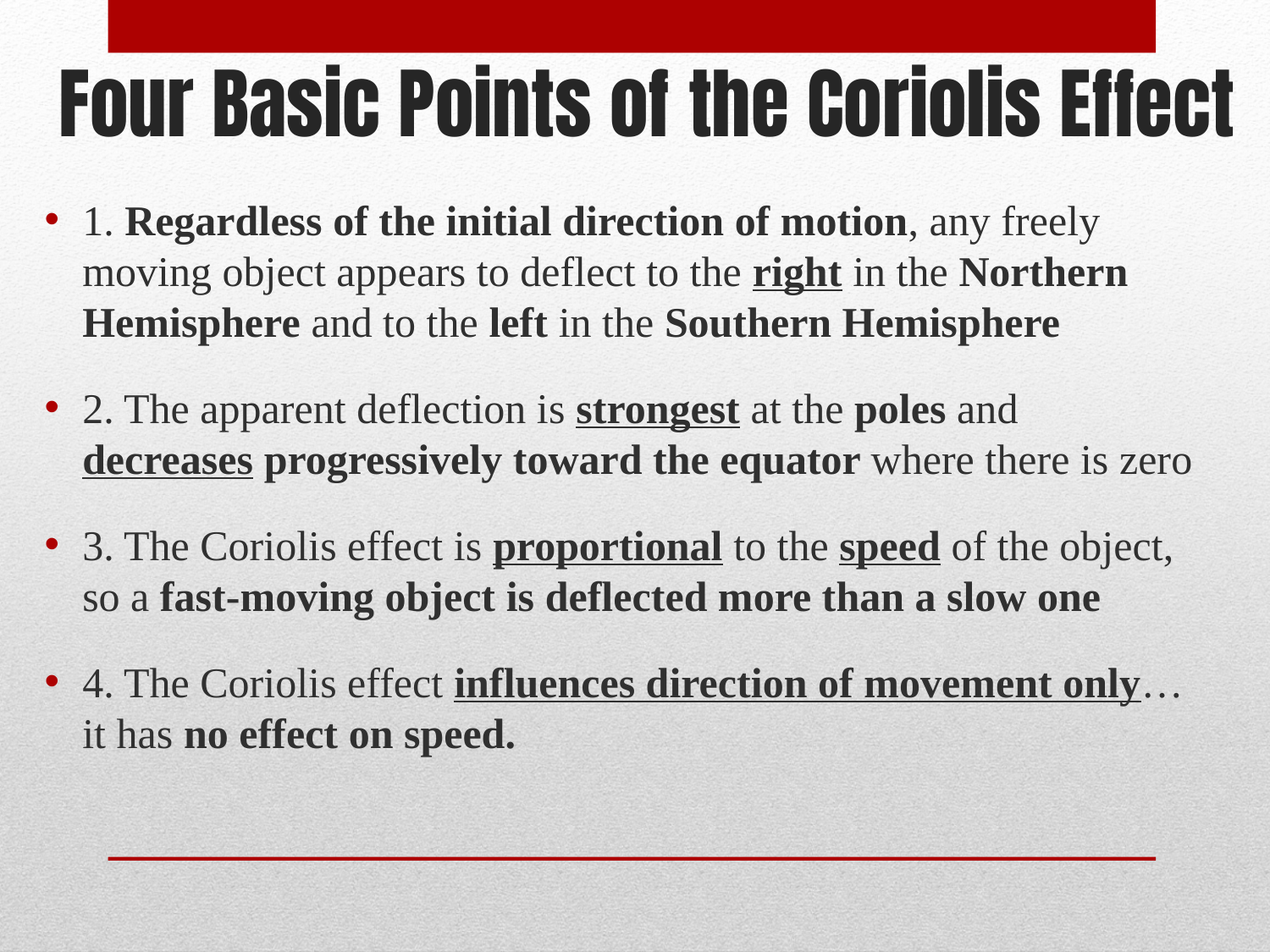

Four Basic Points of the Coriolis Effect
1. Regardless of the initial direction of motion, any freely moving object appears to deflect to the right in the Northern Hemisphere and to the left in the Southern Hemisphere

2. The apparent deflection is strongest at the poles and decreases progressively toward the equator where there is zero

3. The Coriolis effect is proportional to the speed of the object, so a fast-moving object is deflected more than a slow one

4. The Coriolis effect influences direction of movement only… it has no effect on speed.